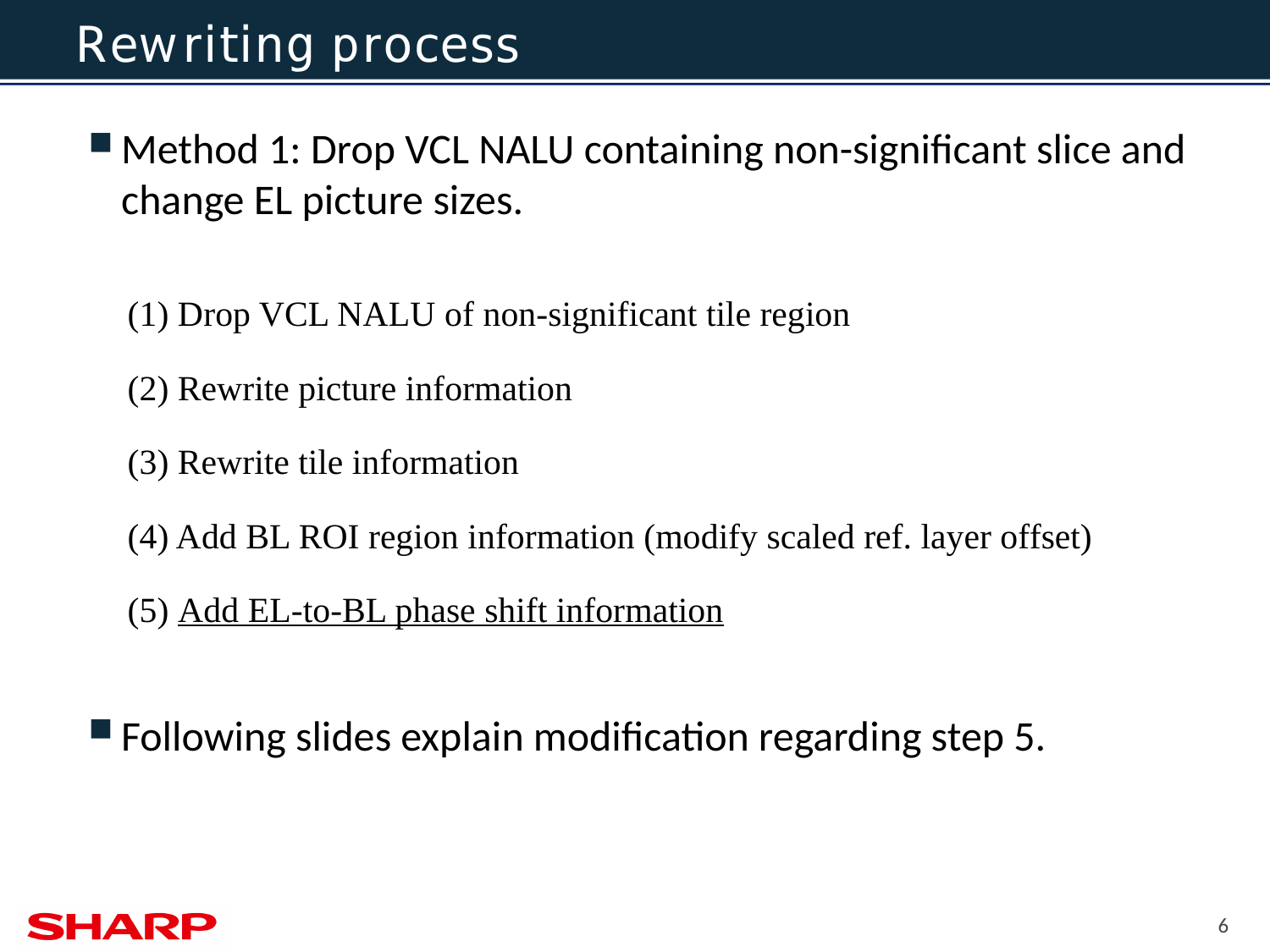

# Rewriting process
Method 1: Drop VCL NALU containing non-significant slice and change EL picture sizes.
(1) Drop VCL NALU of non-significant tile region
(2) Rewrite picture information
(3) Rewrite tile information
(4) Add BL ROI region information (modify scaled ref. layer offset)
(5) Add EL-to-BL phase shift information
Following slides explain modification regarding step 5.
6